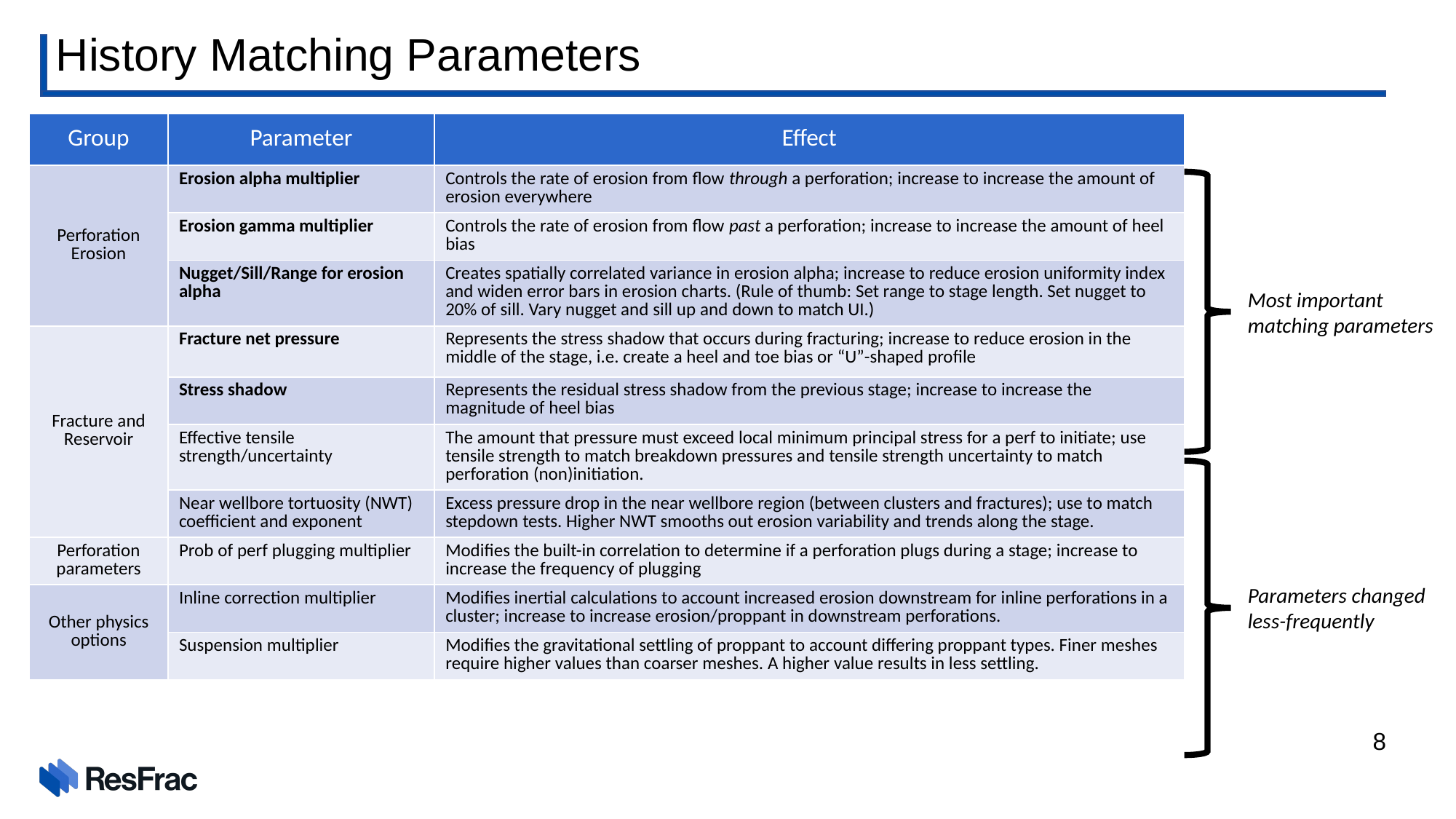

# History Matching Parameters
| Group | Parameter | Effect |
| --- | --- | --- |
| Perforation Erosion | Erosion alpha multiplier | Controls the rate of erosion from flow through a perforation; increase to increase the amount of erosion everywhere |
|  | Erosion gamma multiplier | Controls the rate of erosion from flow past a perforation; increase to increase the amount of heel bias |
|  | Nugget/Sill/Range for erosion alpha | Creates spatially correlated variance in erosion alpha; increase to reduce erosion uniformity index and widen error bars in erosion charts. (Rule of thumb: Set range to stage length. Set nugget to 20% of sill. Vary nugget and sill up and down to match UI.) |
| Fracture and Reservoir | Fracture net pressure | Represents the stress shadow that occurs during fracturing; increase to reduce erosion in the middle of the stage, i.e. create a heel and toe bias or “U”-shaped profile |
|  | Stress shadow | Represents the residual stress shadow from the previous stage; increase to increase the magnitude of heel bias |
|  | Effective tensile strength/uncertainty | The amount that pressure must exceed local minimum principal stress for a perf to initiate; use tensile strength to match breakdown pressures and tensile strength uncertainty to match perforation (non)initiation. |
|  | Near wellbore tortuosity (NWT) coefficient and exponent | Excess pressure drop in the near wellbore region (between clusters and fractures); use to match stepdown tests. Higher NWT smooths out erosion variability and trends along the stage. |
| Perforation parameters | Prob of perf plugging multiplier | Modifies the built-in correlation to determine if a perforation plugs during a stage; increase to increase the frequency of plugging |
| Other physics options | Inline correction multiplier | Modifies inertial calculations to account increased erosion downstream for inline perforations in a cluster; increase to increase erosion/proppant in downstream perforations. |
|  | Suspension multiplier | Modifies the gravitational settling of proppant to account differing proppant types. Finer meshes require higher values than coarser meshes. A higher value results in less settling. |

Most important matching parameters

Parameters changed less-frequently
8